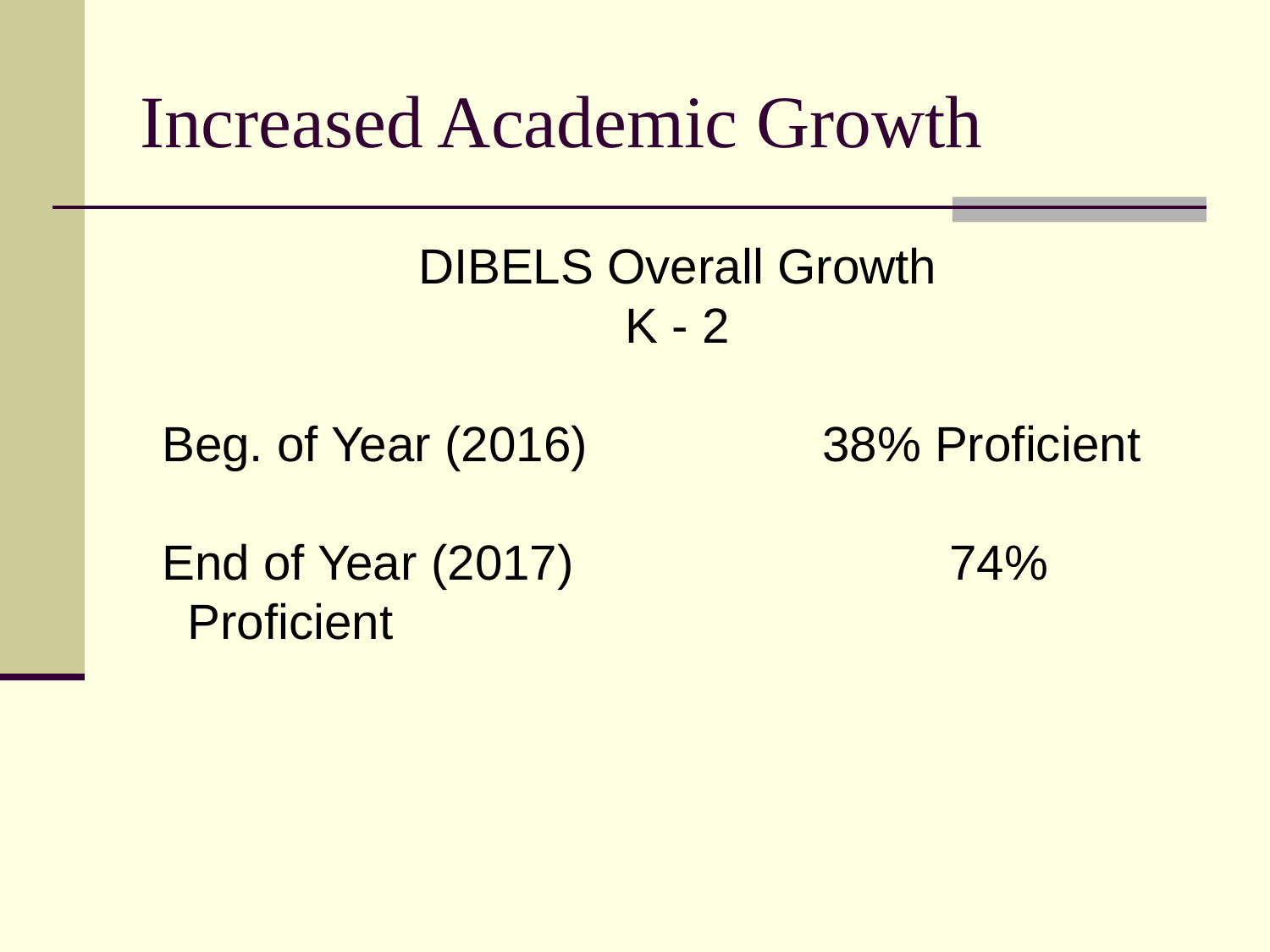

# Increased Academic Growth
DIBELS Overall Growth
K - 2

Beg. of Year (2016)		38% Proficient

End of Year (2017)			74% Proficient